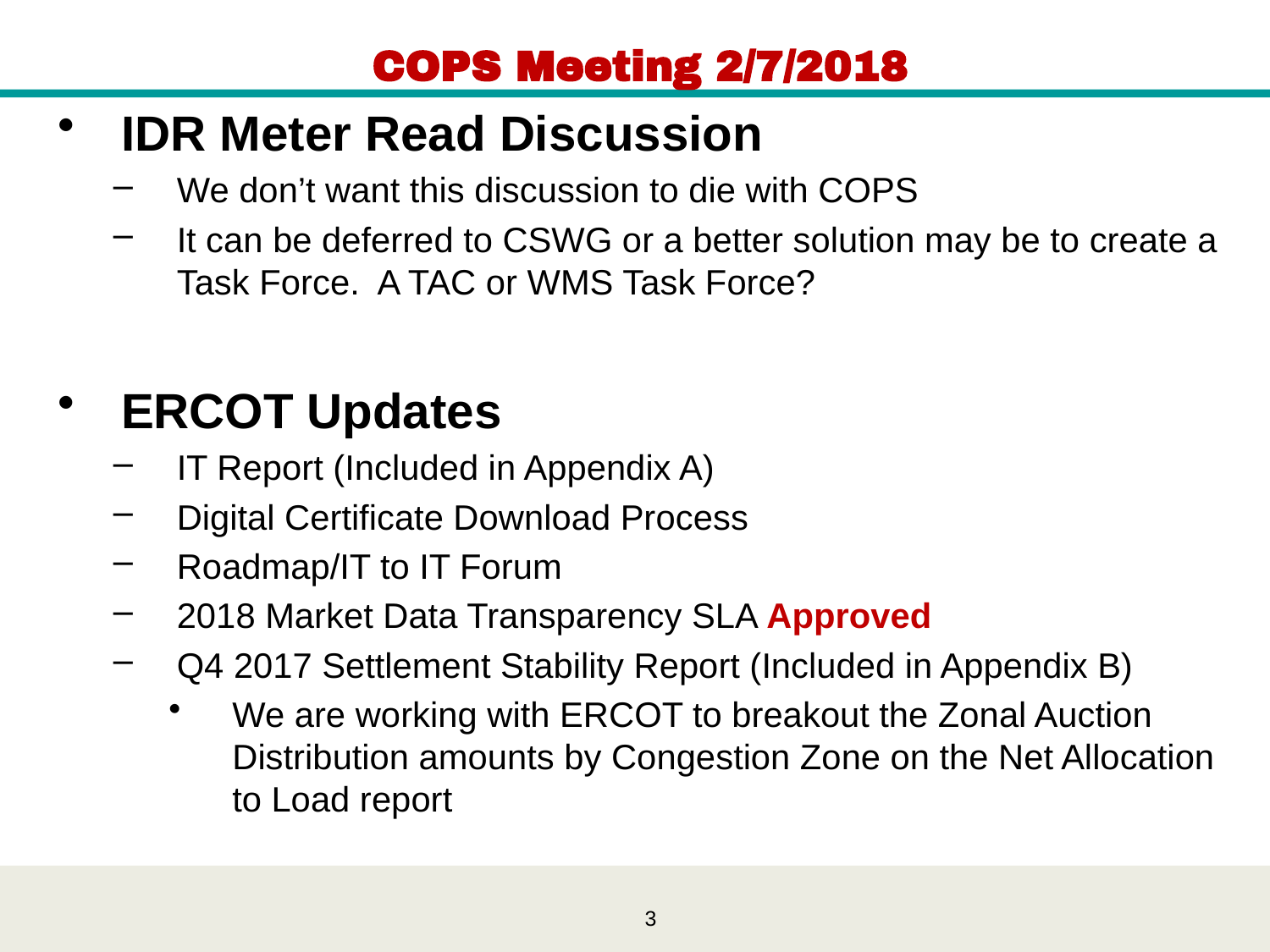

# COPS Meeting 2/7/2018
IDR Meter Read Discussion
We don’t want this discussion to die with COPS
It can be deferred to CSWG or a better solution may be to create a Task Force.  A TAC or WMS Task Force?

ERCOT Updates
IT Report (Included in Appendix A)
Digital Certificate Download Process
Roadmap/IT to IT Forum
2018 Market Data Transparency SLA Approved
Q4 2017 Settlement Stability Report (Included in Appendix B)
We are working with ERCOT to breakout the Zonal Auction Distribution amounts by Congestion Zone on the Net Allocation to Load report